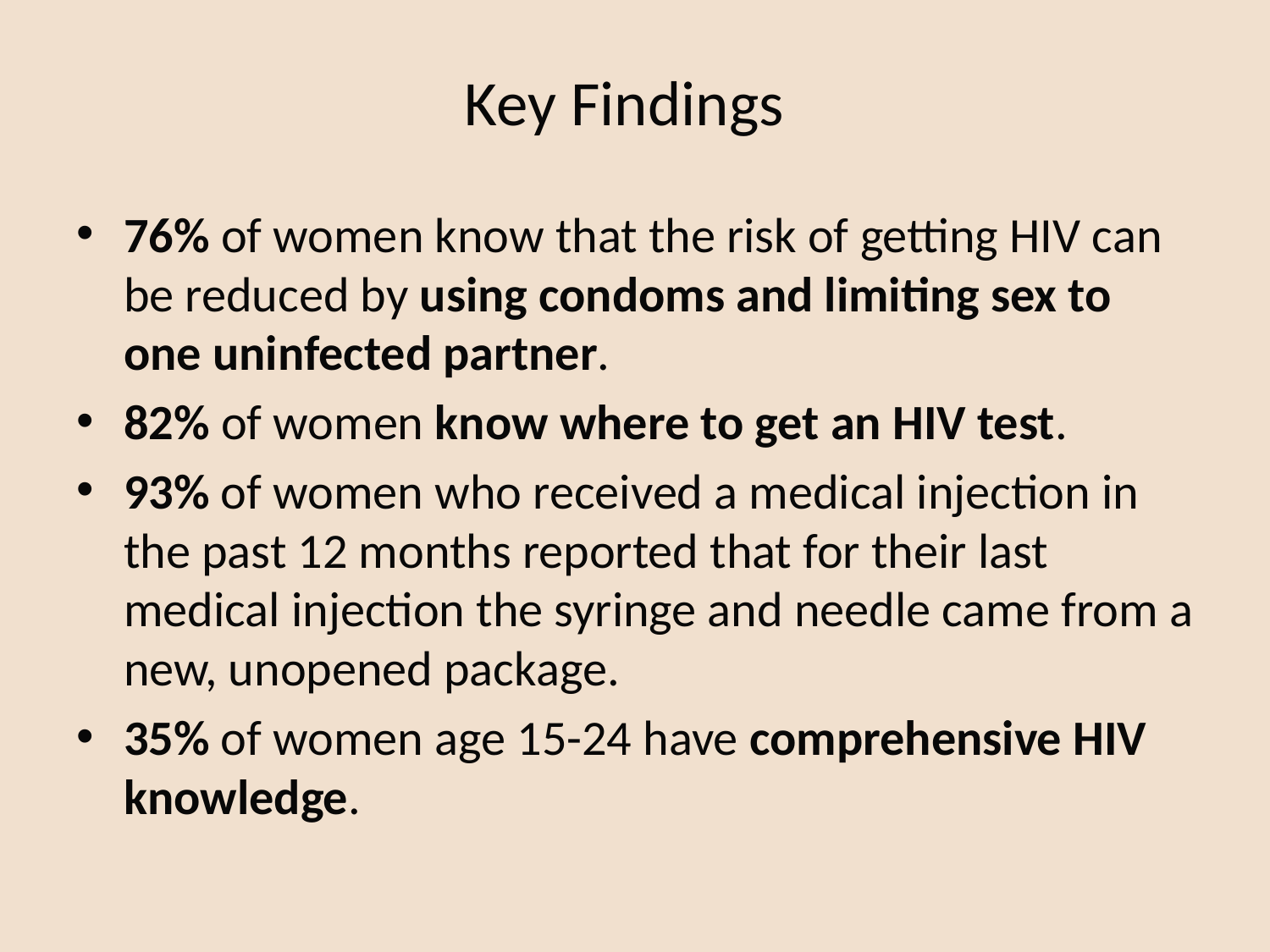

# Key Findings
76% of women know that the risk of getting HIV can be reduced by using condoms and limiting sex to one uninfected partner.
82% of women know where to get an HIV test.
93% of women who received a medical injection in the past 12 months reported that for their last medical injection the syringe and needle came from a new, unopened package.
35% of women age 15-24 have comprehensive HIV knowledge.